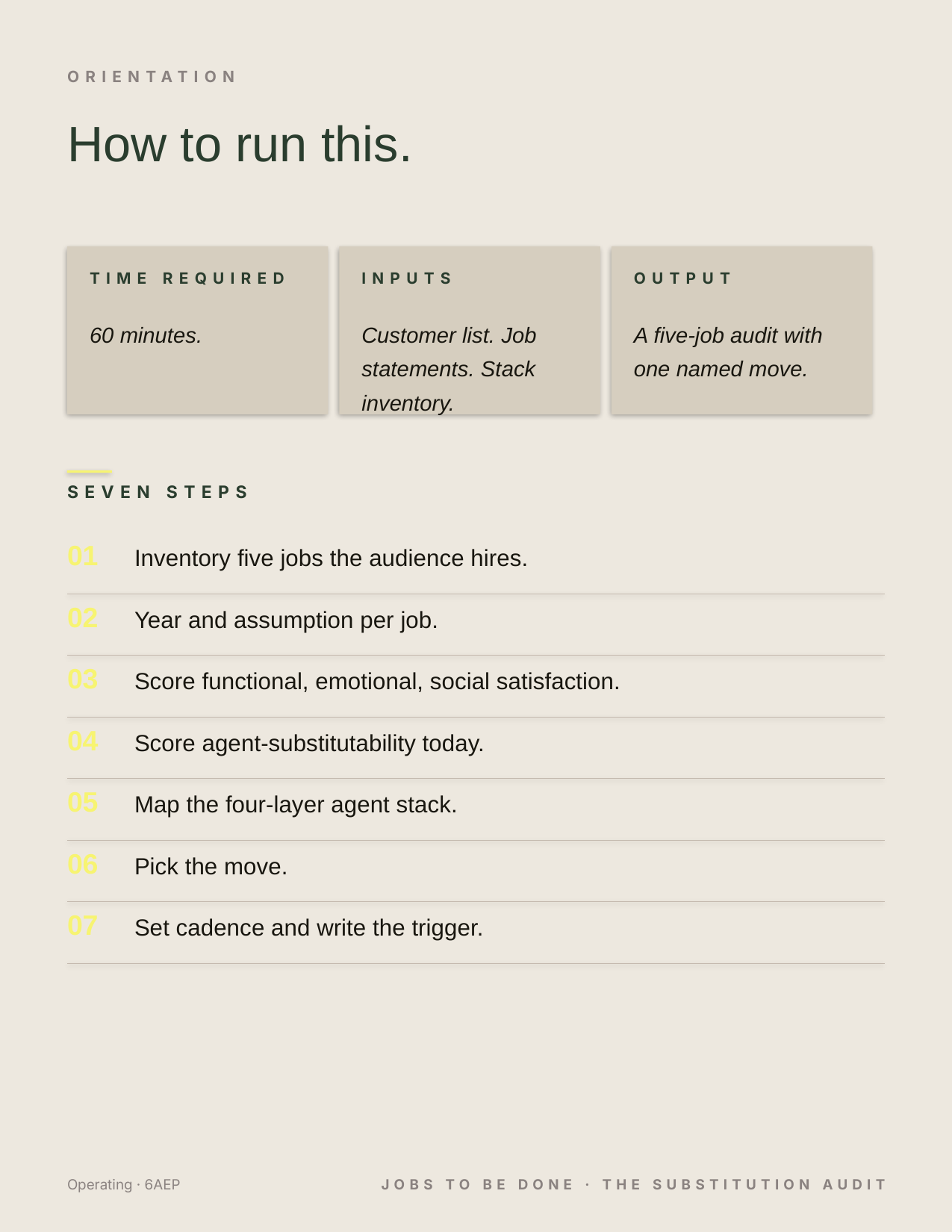

ORIENTATION
How to run this.

TIME REQUIRED
INPUTS
OUTPUT
60 minutes.
Customer list. Job statements. Stack inventory.
A five-job audit with one named move.

SEVEN STEPS
01
Inventory five jobs the audience hires.
02
Year and assumption per job.
03
Score functional, emotional, social satisfaction.
04
Score agent-substitutability today.
05
Map the four-layer agent stack.
06
Pick the move.
07
Set cadence and write the trigger.
Operating · 6AEP
JOBS TO BE DONE · THE SUBSTITUTION AUDIT